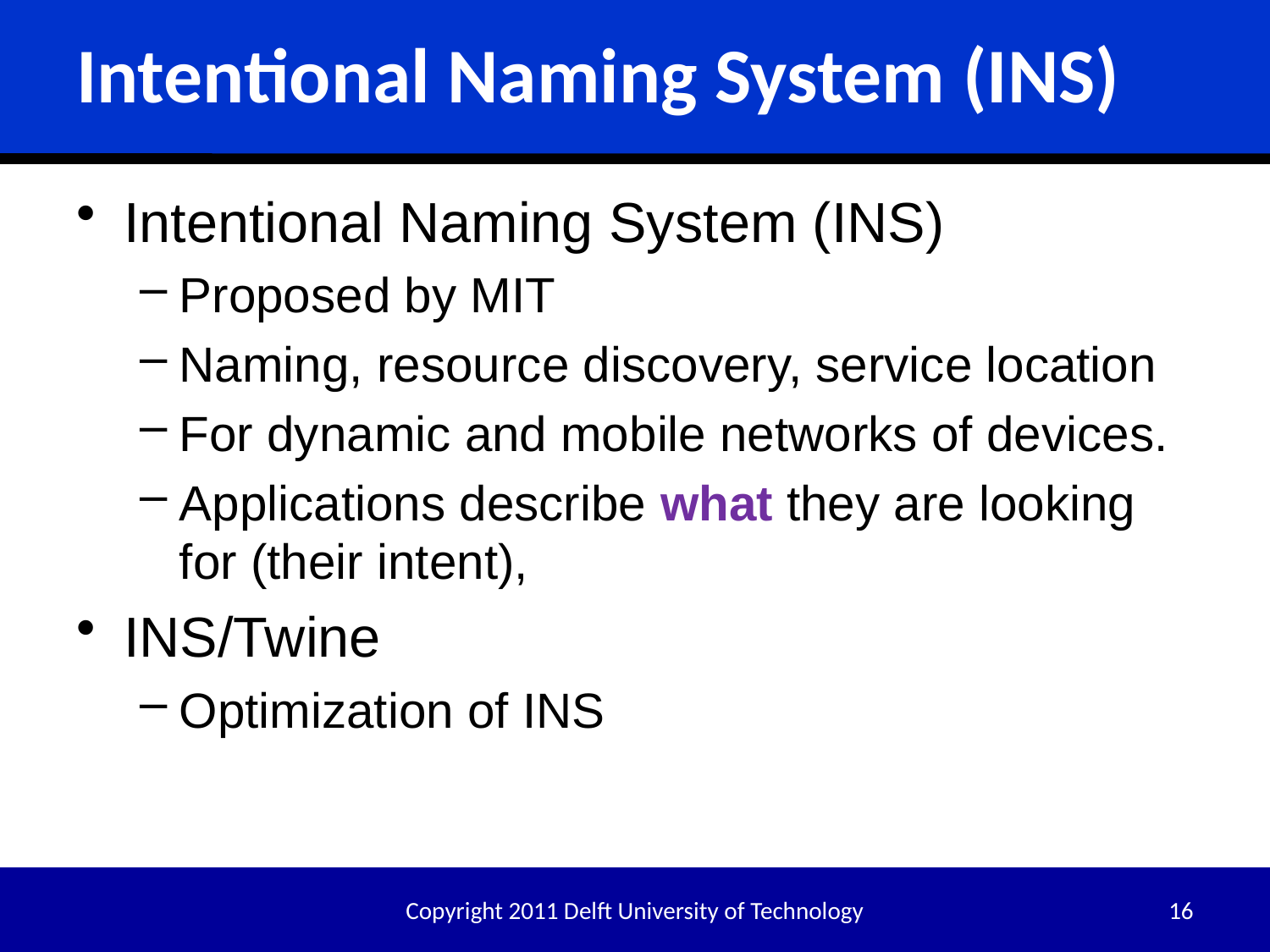

# Intentional Naming System (INS)
Intentional Naming System (INS)
Proposed by MIT
Naming, resource discovery, service location
For dynamic and mobile networks of devices.
Applications describe what they are looking for (their intent),
INS/Twine
Optimization of INS
Copyright 2011 Delft University of Technology
16